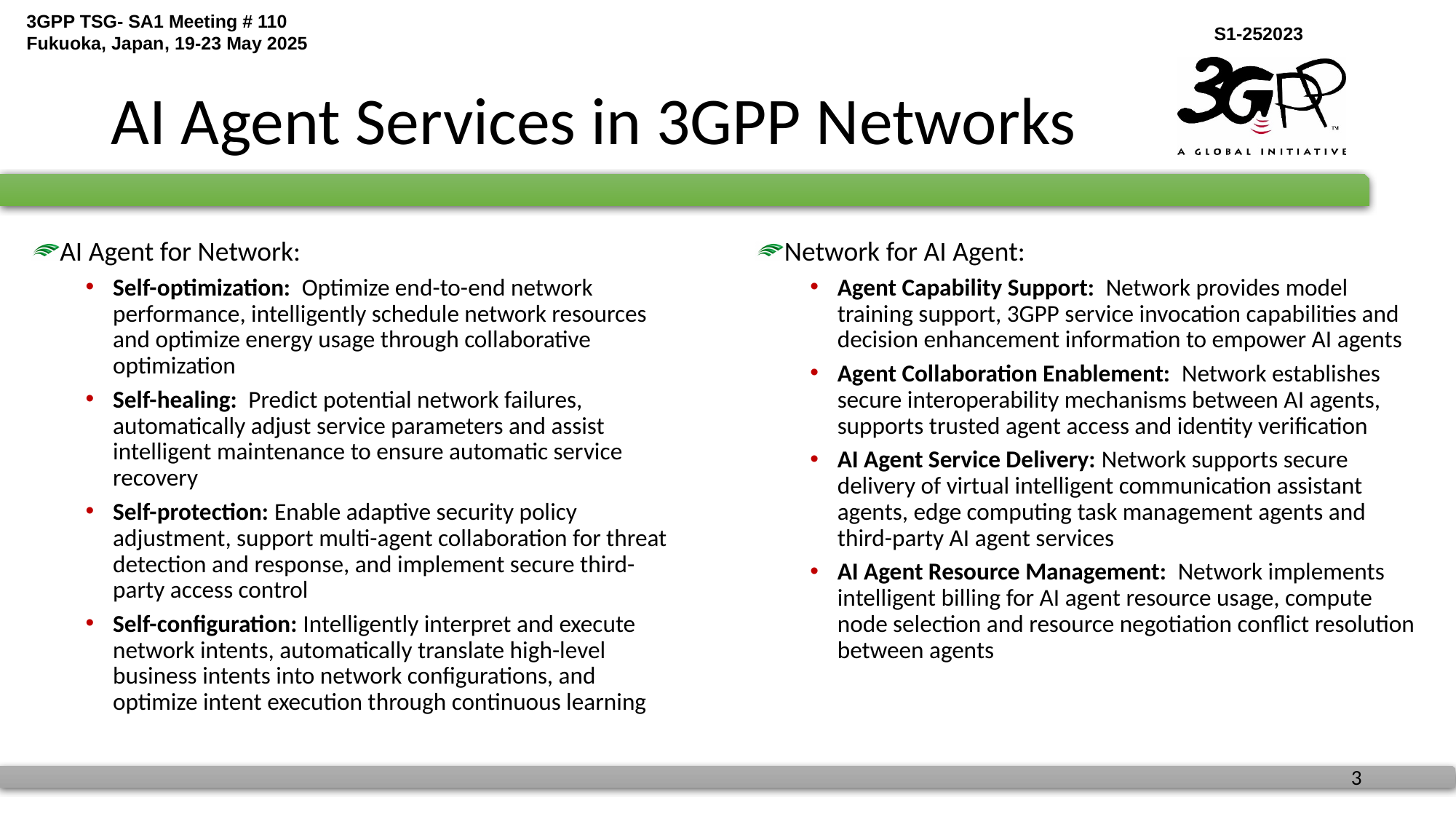

# AI Agent Services in 3GPP Networks
AI Agent for Network:
Self-optimization:  Optimize end-to-end network performance, intelligently schedule network resources and optimize energy usage through collaborative optimization
Self-healing:  Predict potential network failures, automatically adjust service parameters and assist intelligent maintenance to ensure automatic service recovery
Self-protection: Enable adaptive security policy adjustment, support multi-agent collaboration for threat detection and response, and implement secure third-party access control
Self-configuration: Intelligently interpret and execute network intents, automatically translate high-level business intents into network configurations, and optimize intent execution through continuous learning
Network for AI Agent:
Agent Capability Support:  Network provides model training support, 3GPP service invocation capabilities and decision enhancement information to empower AI agents
Agent Collaboration Enablement:  Network establishes secure interoperability mechanisms between AI agents, supports trusted agent access and identity verification
AI Agent Service Delivery: Network supports secure delivery of virtual intelligent communication assistant agents, edge computing task management agents and third-party AI agent services
AI Agent Resource Management:  Network implements intelligent billing for AI agent resource usage, compute node selection and resource negotiation conflict resolution between agents